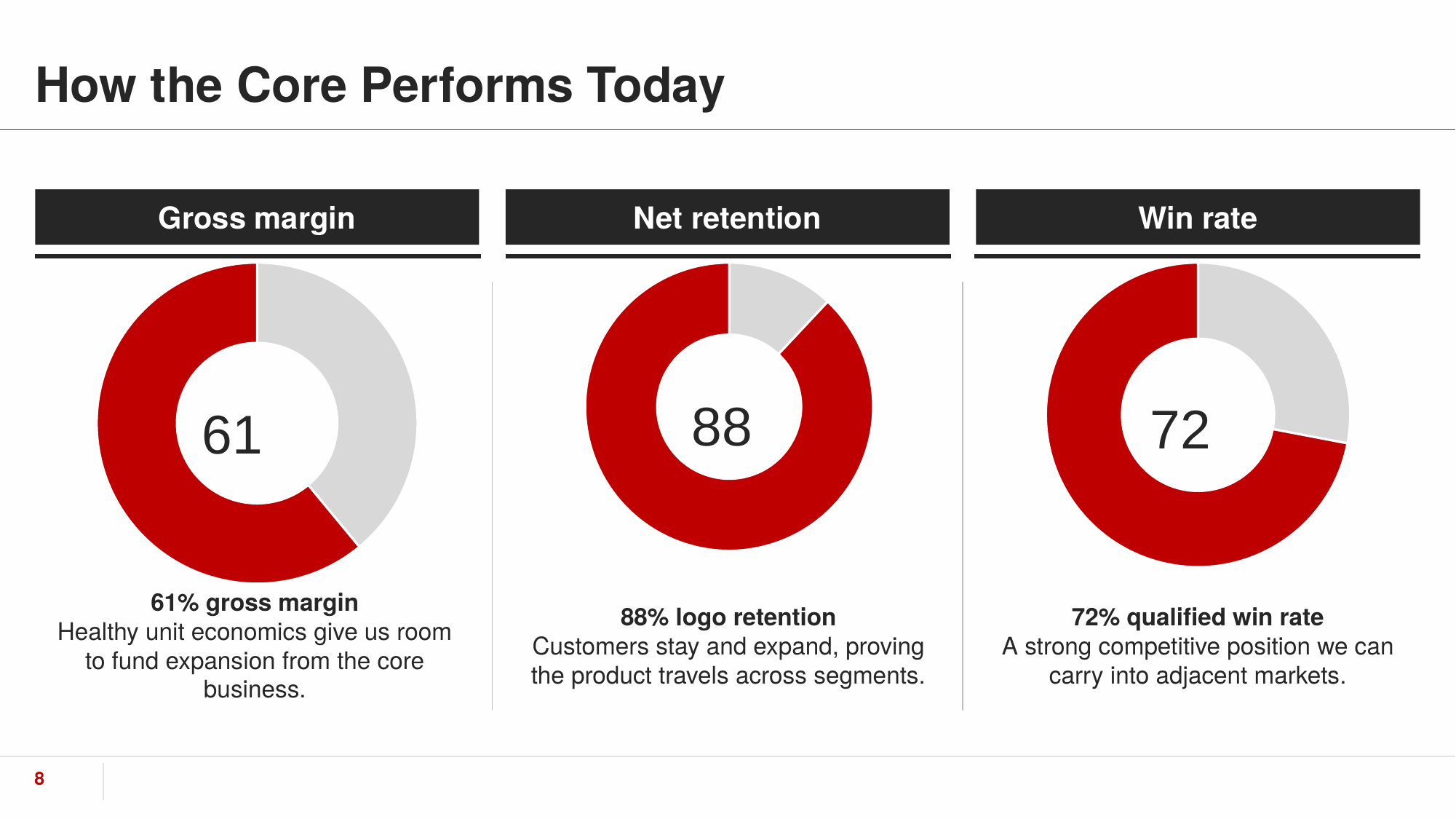

# How the Core Performs Today
Gross margin
Net retention
Win rate

### Chart

| Category | Gross margin |
|---|---|
| Rest | 39.0 |
| Margin | 61.0 |

### Chart

| Category | Logo retention |
|---|---|
| Churn | 12.0 |
| Retained | 88.0 |

### Chart

| Category | Win rate |
|---|---|
| Lost | 28.0 |
| Won | 72.0 |
61% gross margin
Healthy unit economics give us room to fund expansion from the core business.
88% logo retention
Customers stay and expand, proving the product travels across segments.
72% qualified win rate
A strong competitive position we can carry into adjacent markets.
8